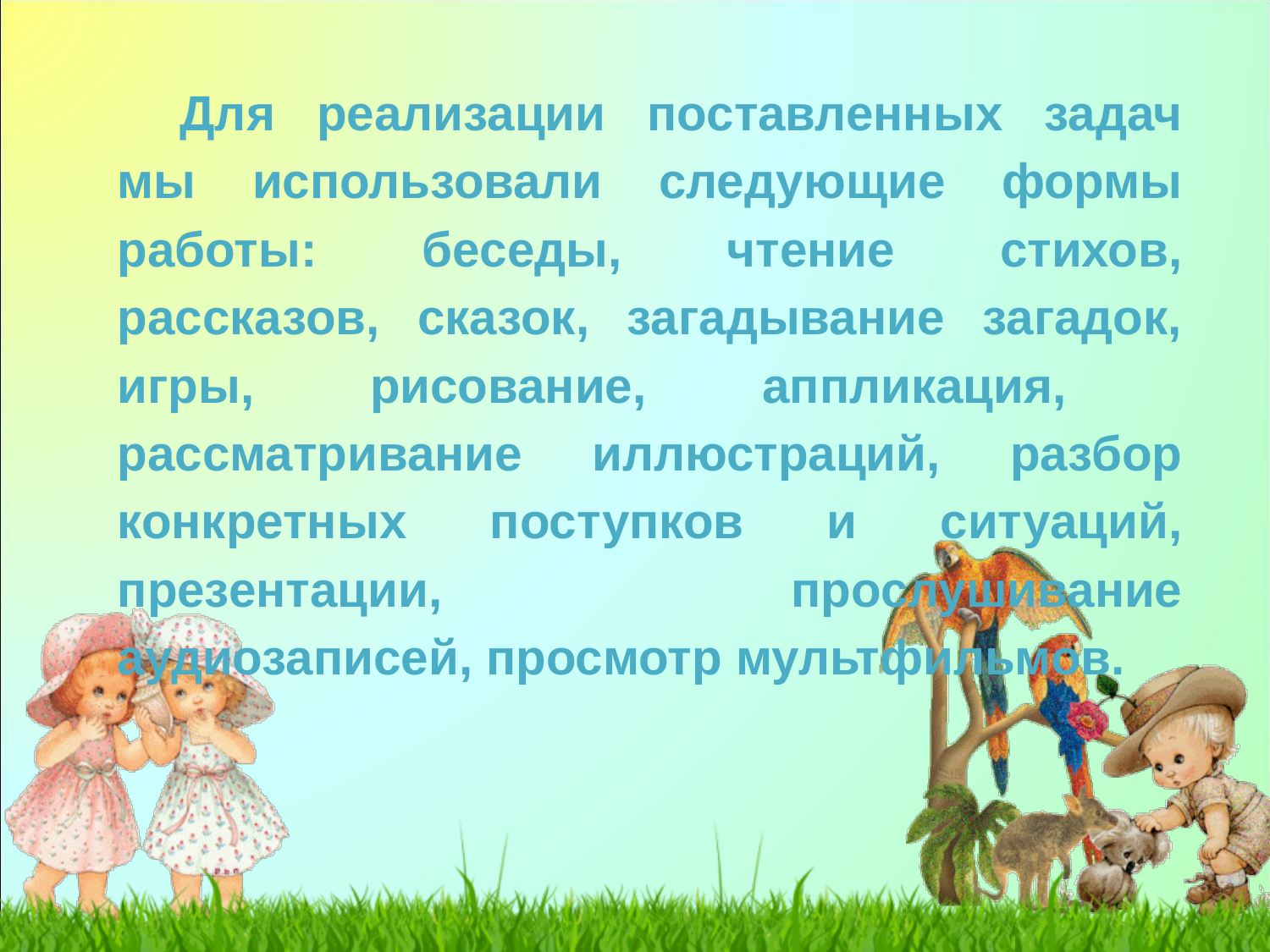

Для реализации поставленных задач мы использовали следующие формы работы: беседы, чтение стихов, рассказов, сказок, загадывание загадок, игры, рисование, аппликация,  рассматривание иллюстраций, разбор конкретных поступков и ситуаций, презентации, прослушивание аудиозаписей, просмотр мультфильмов.